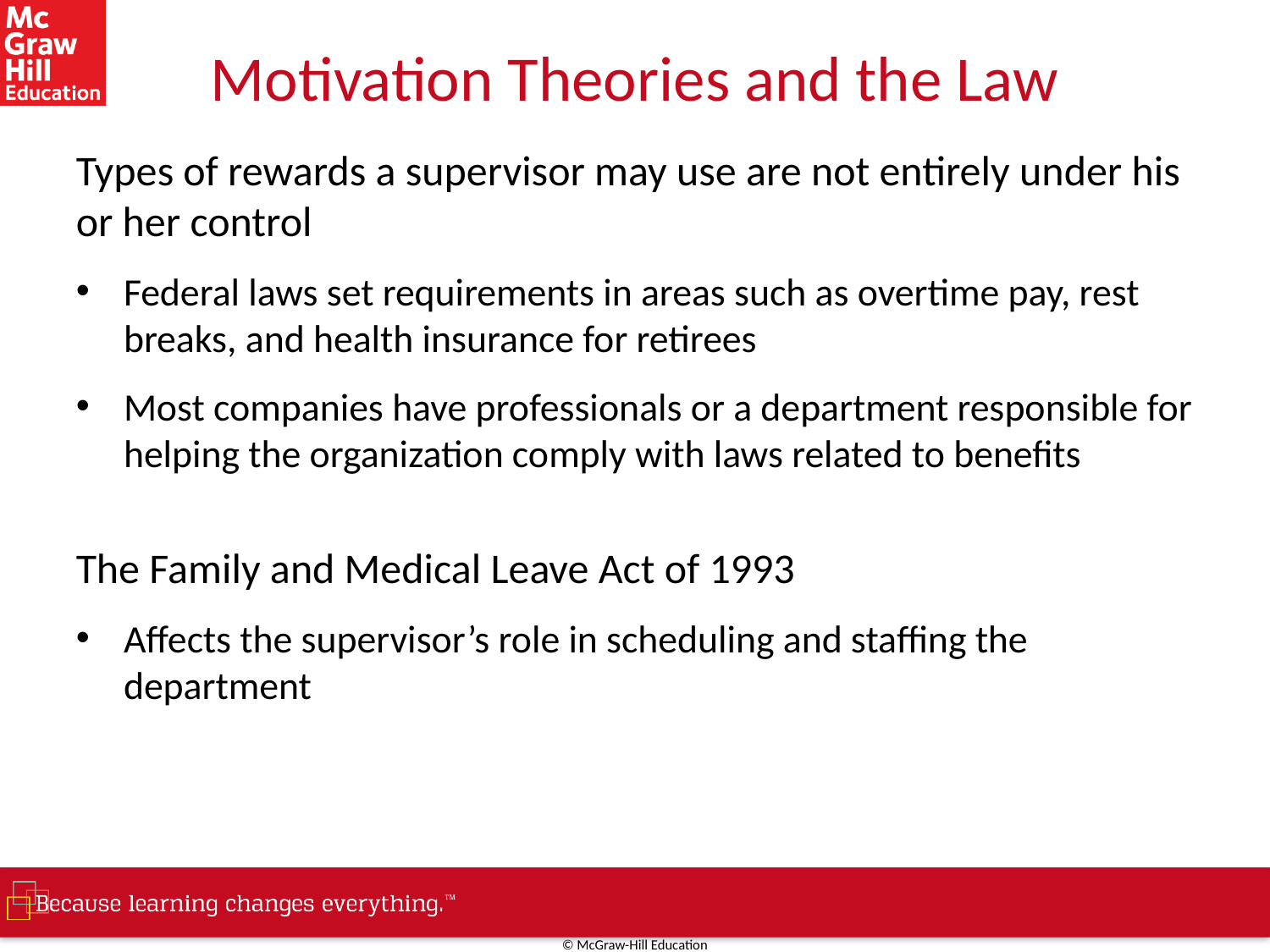

# Motivation Theories and the Law
Types of rewards a supervisor may use are not entirely under his or her control
Federal laws set requirements in areas such as overtime pay, rest breaks, and health insurance for retirees
Most companies have professionals or a department responsible for helping the organization comply with laws related to benefits

The Family and Medical Leave Act of 1993
Affects the supervisor’s role in scheduling and staffing the department